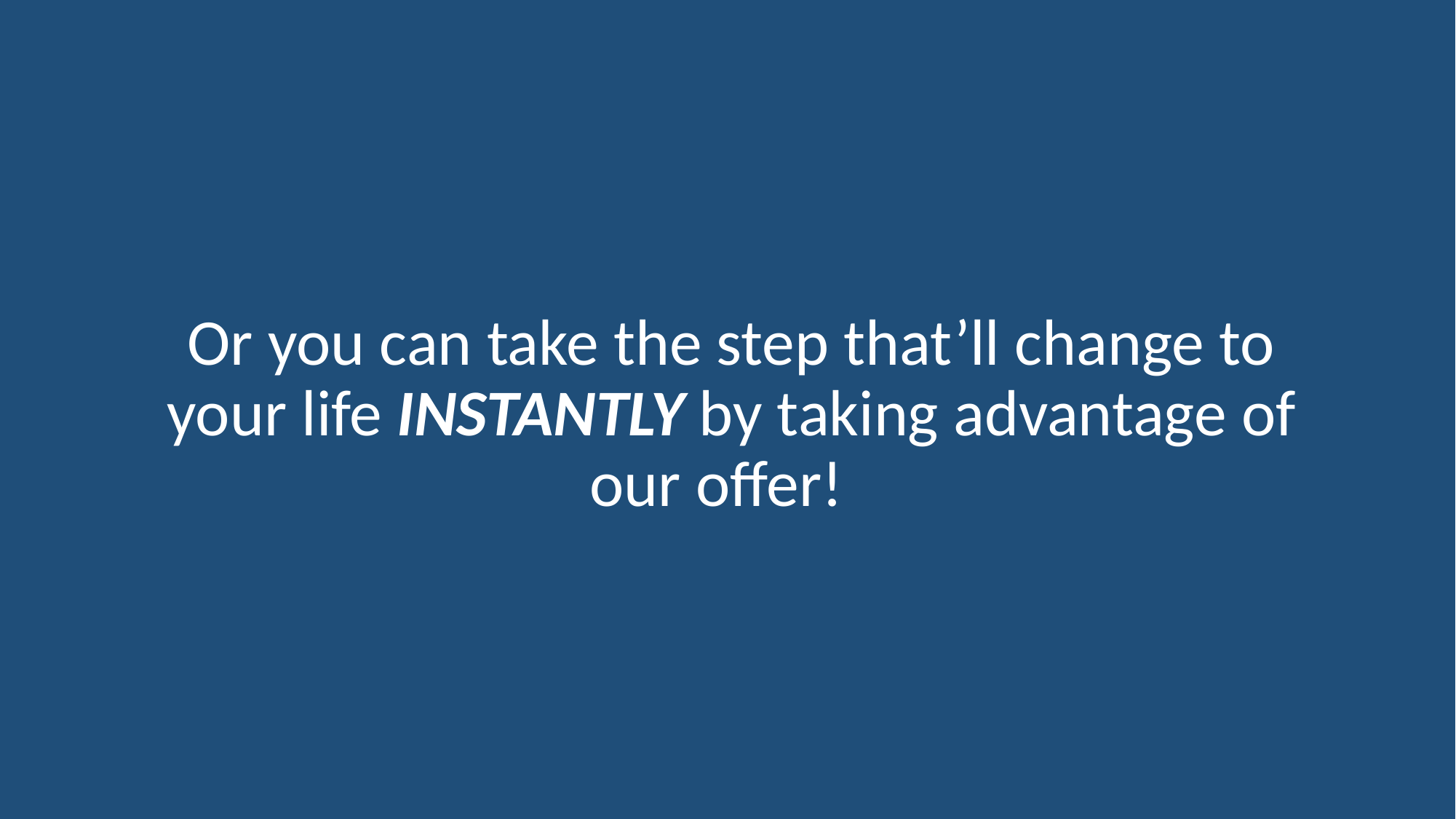

Or you can take the step that’ll change to your life INSTANTLY by taking advantage of our offer!